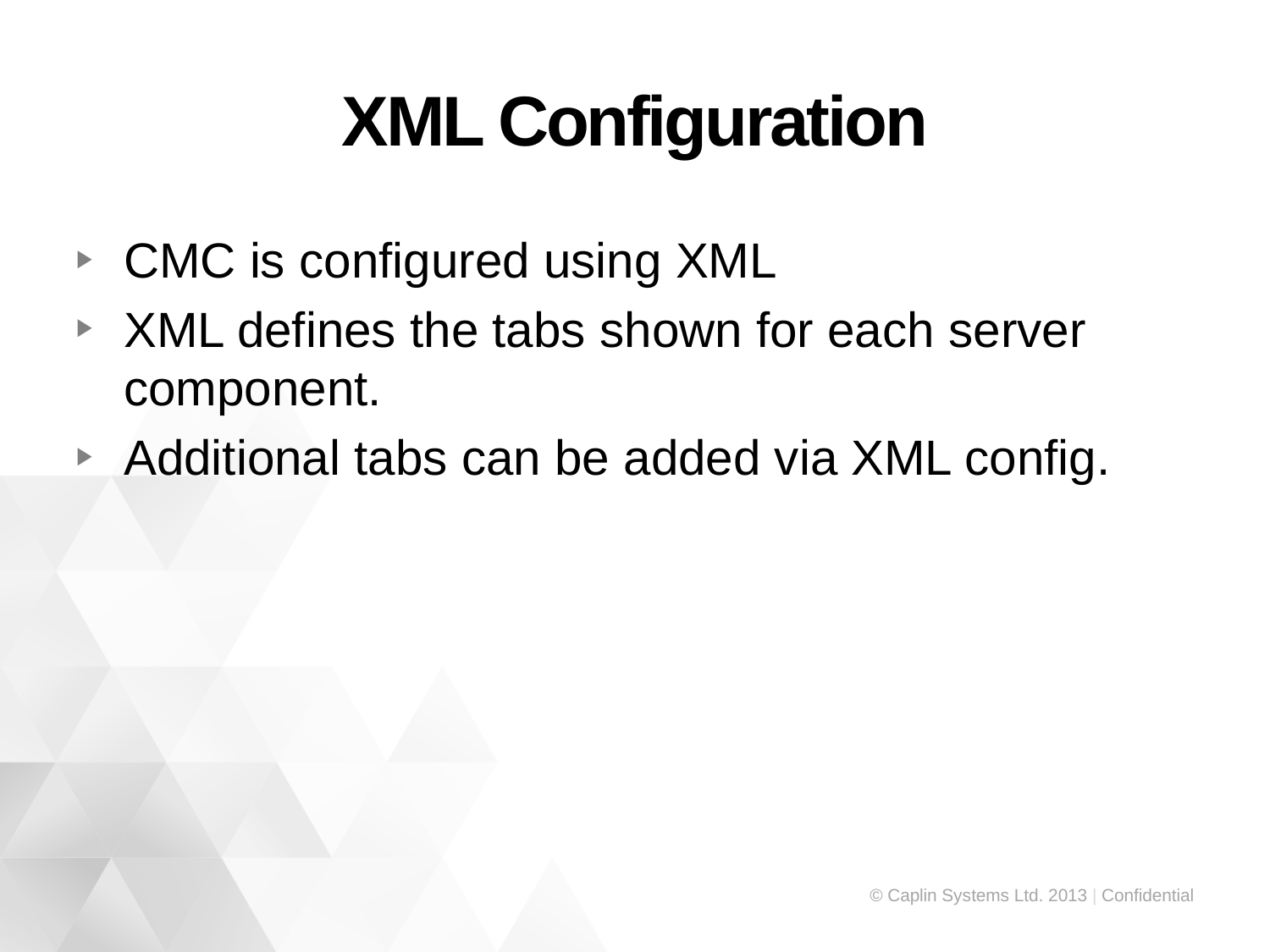

# XML Configuration
CMC is configured using XML
XML defines the tabs shown for each server component.
Additional tabs can be added via XML config.